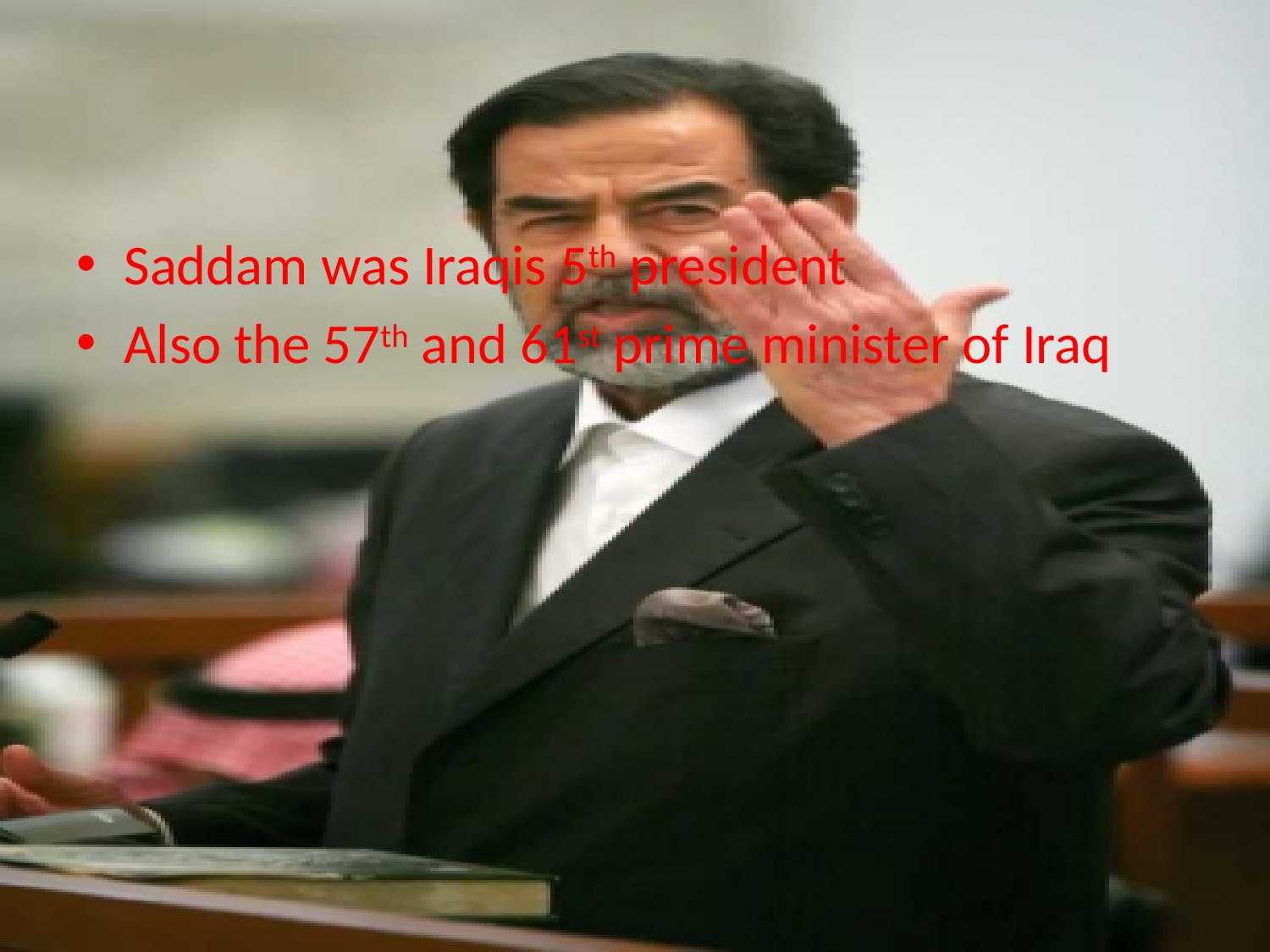

#
Saddam was Iraqis 5th president
Also the 57th and 61st prime minister of Iraq